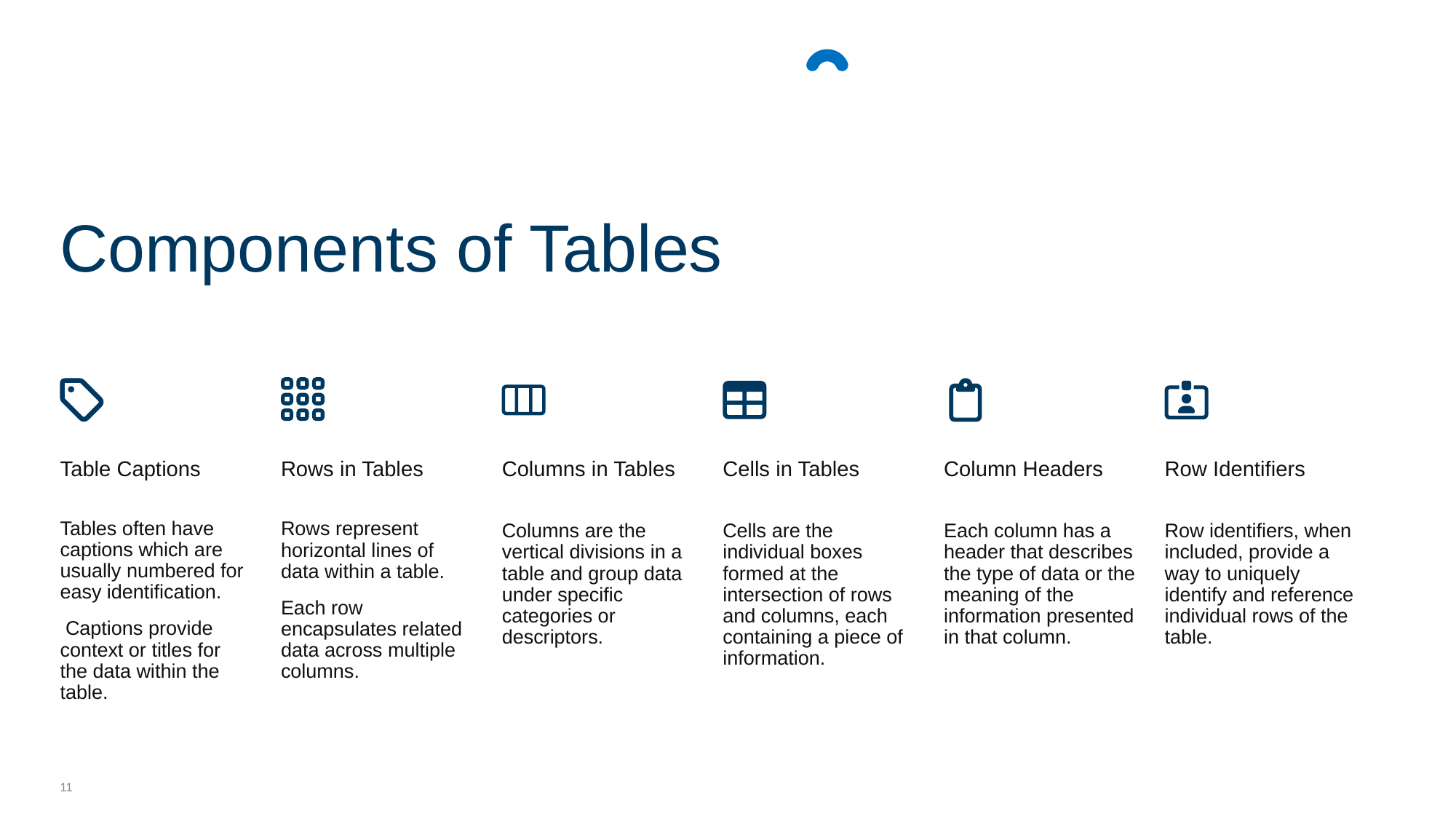

Components of Tables

Rows in Tables
Columns in Tables
Cells in Tables
Column Headers
Row Identifiers
Table Captions
Tables often have captions which are usually numbered for easy identification.
 Captions provide context or titles for the data within the table.
Rows represent horizontal lines of data within a table.
Each row encapsulates related data across multiple columns.
Columns are the vertical divisions in a table and group data under specific categories or descriptors.
Cells are the individual boxes formed at the intersection of rows and columns, each containing a piece of information.
Each column has a header that describes the type of data or the meaning of the information presented in that column.
Row identifiers, when included, provide a way to uniquely identify and reference individual rows of the table.
11